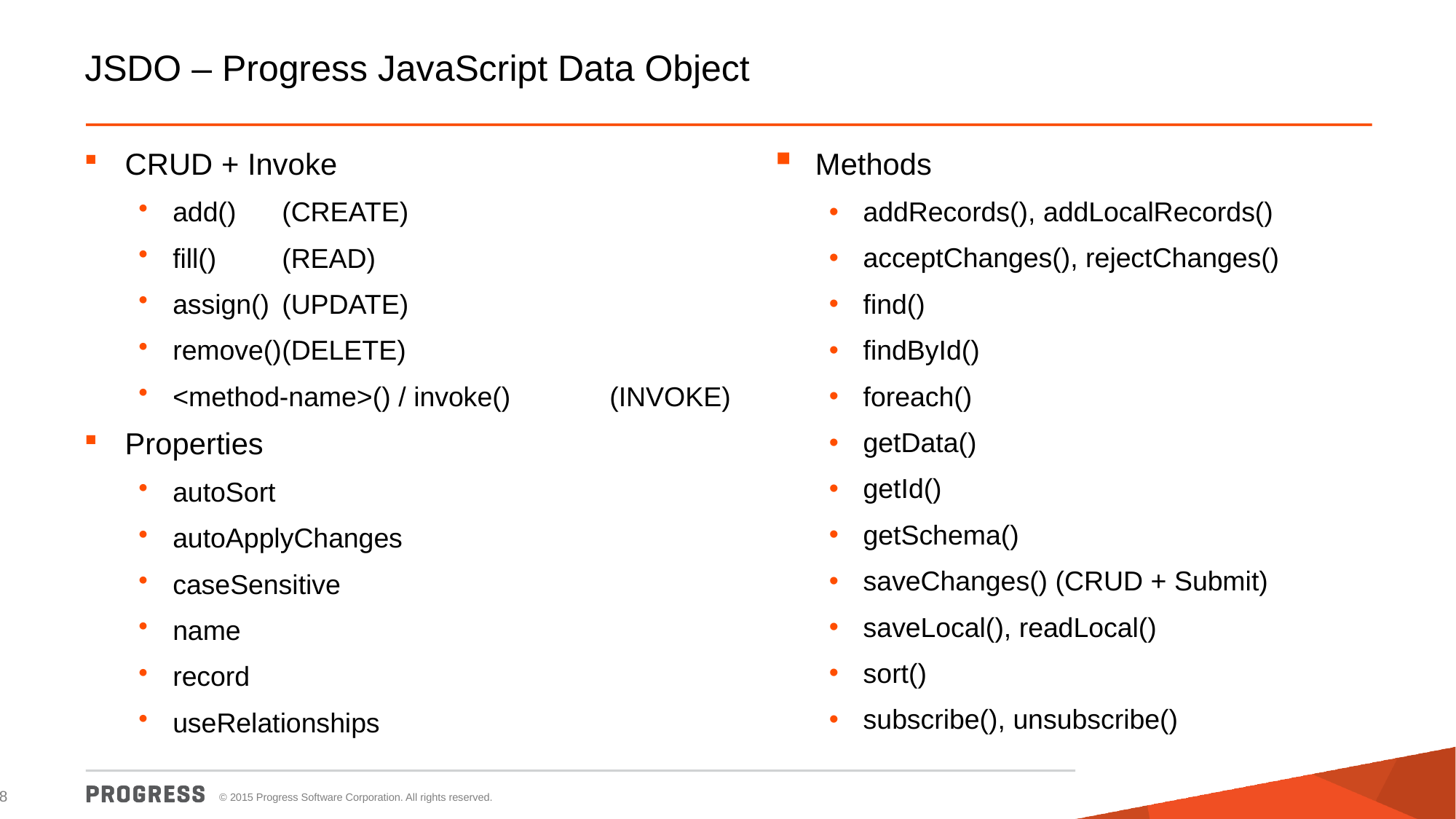

# JSDO – Progress JavaScript Data Object
CRUD + Invoke
add() 	(CREATE)
fill()	(READ)
assign()	(UPDATE)
remove()	(DELETE)
<method-name>() / invoke()	(INVOKE)
Properties
autoSort
autoApplyChanges
caseSensitive
name
record
useRelationships
Methods
addRecords(), addLocalRecords()
acceptChanges(), rejectChanges()
find()
findById()
foreach()
getData()
getId()
getSchema()
saveChanges() (CRUD + Submit)
saveLocal(), readLocal()
sort()
subscribe(), unsubscribe()